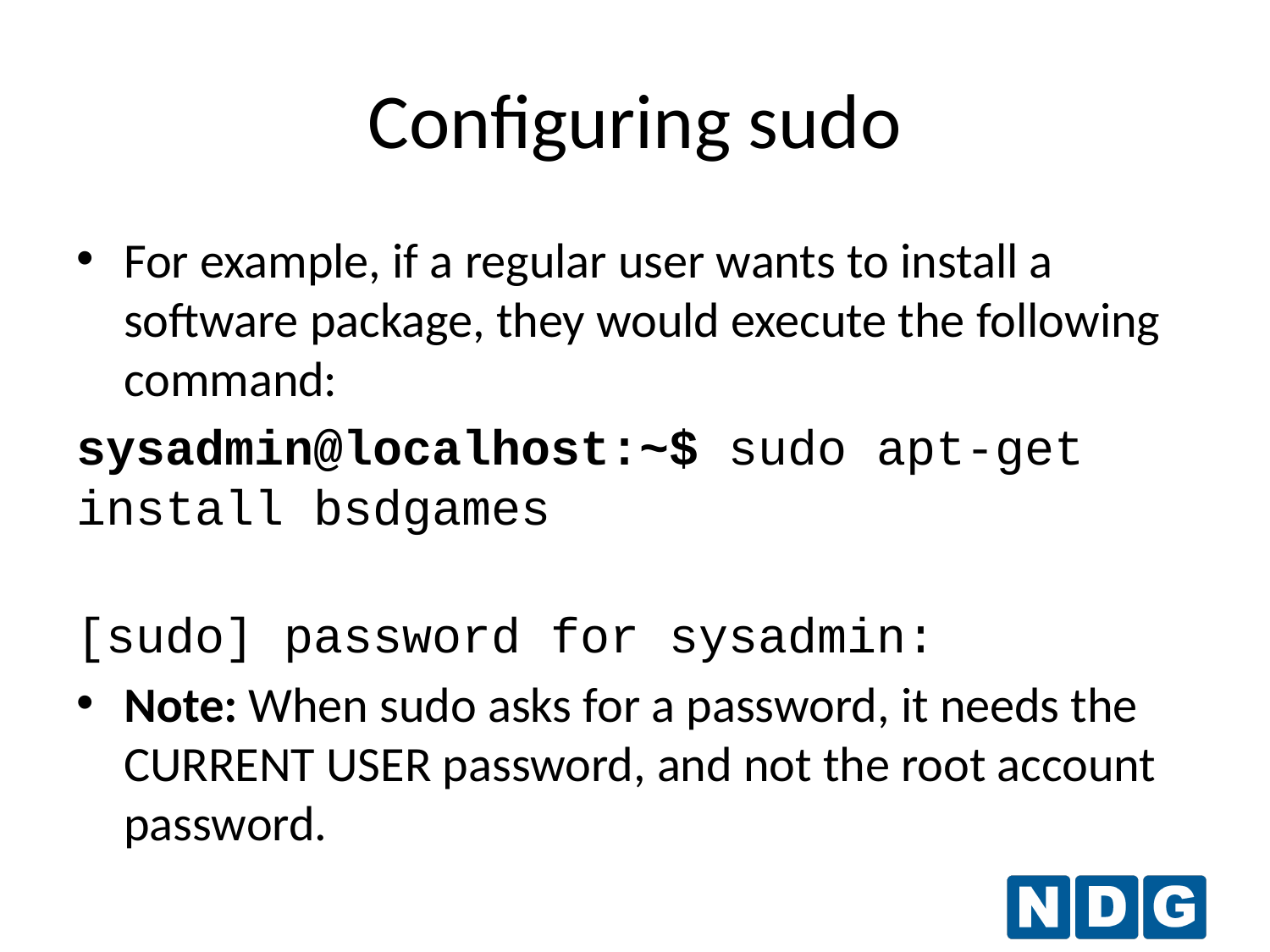

# Configuring sudo
For example, if a regular user wants to install a software package, they would execute the following command:
sysadmin@localhost:~$ sudo apt-get install bsdgames
[sudo] password for sysadmin:
Note: When sudo asks for a password, it needs the CURRENT USER password, and not the root account password.